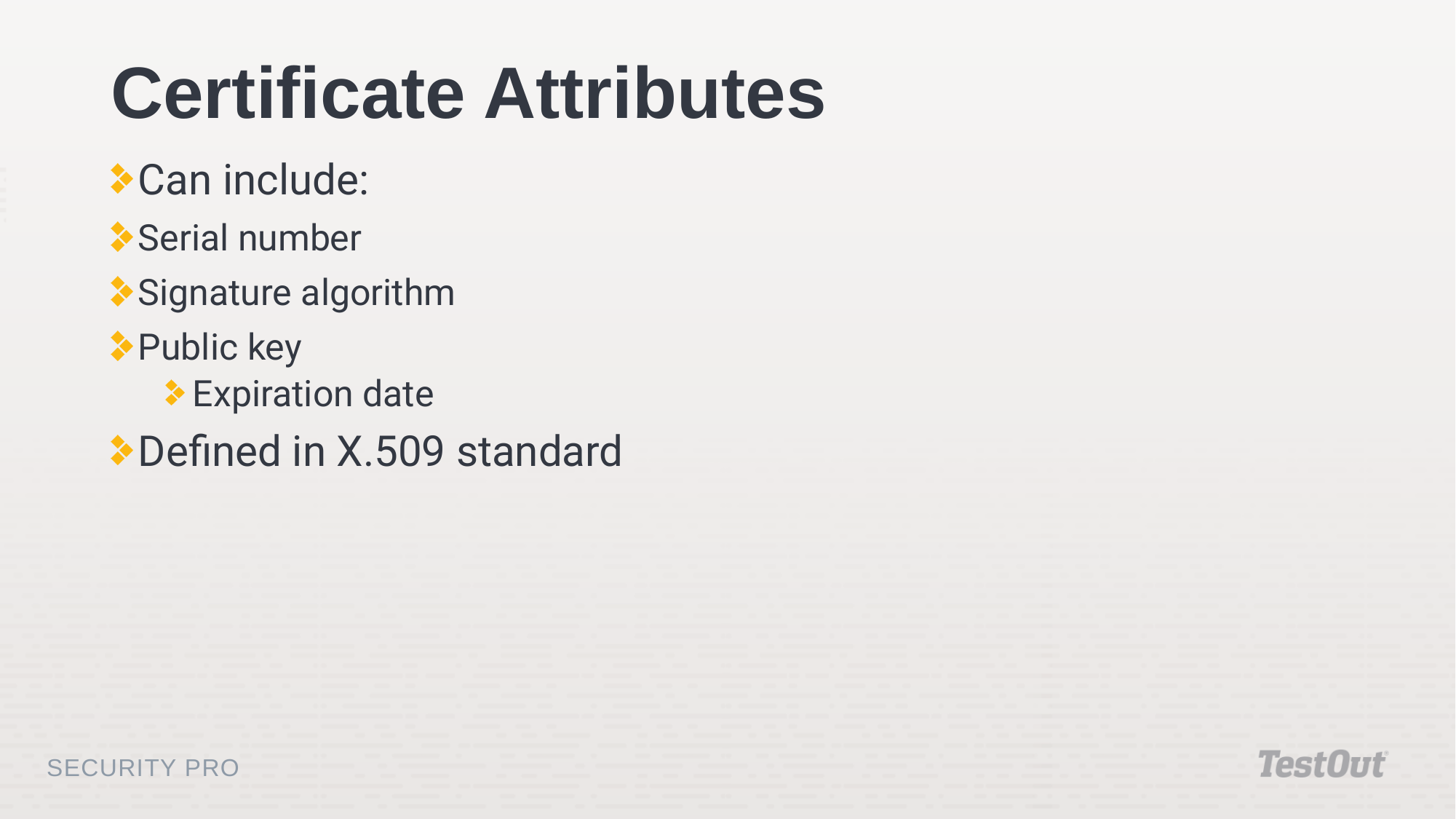

# Certificate Attributes
Can include:
Serial number
Signature algorithm
Public key
Expiration date
Defined in X.509 standard
Security Pro